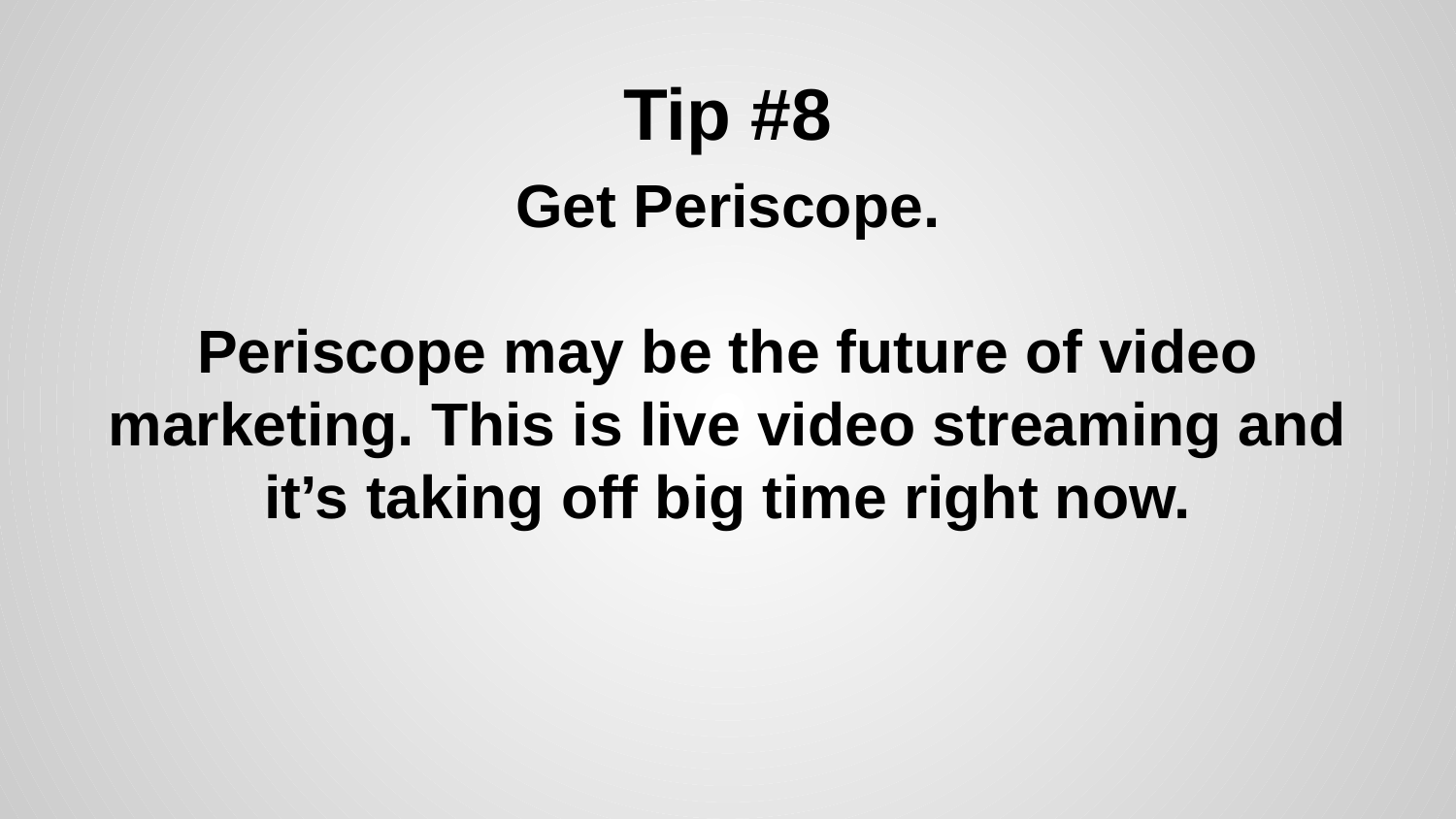

# Tip #8

Get Periscope.

Periscope may be the future of video marketing. This is live video streaming and it’s taking off big time right now.